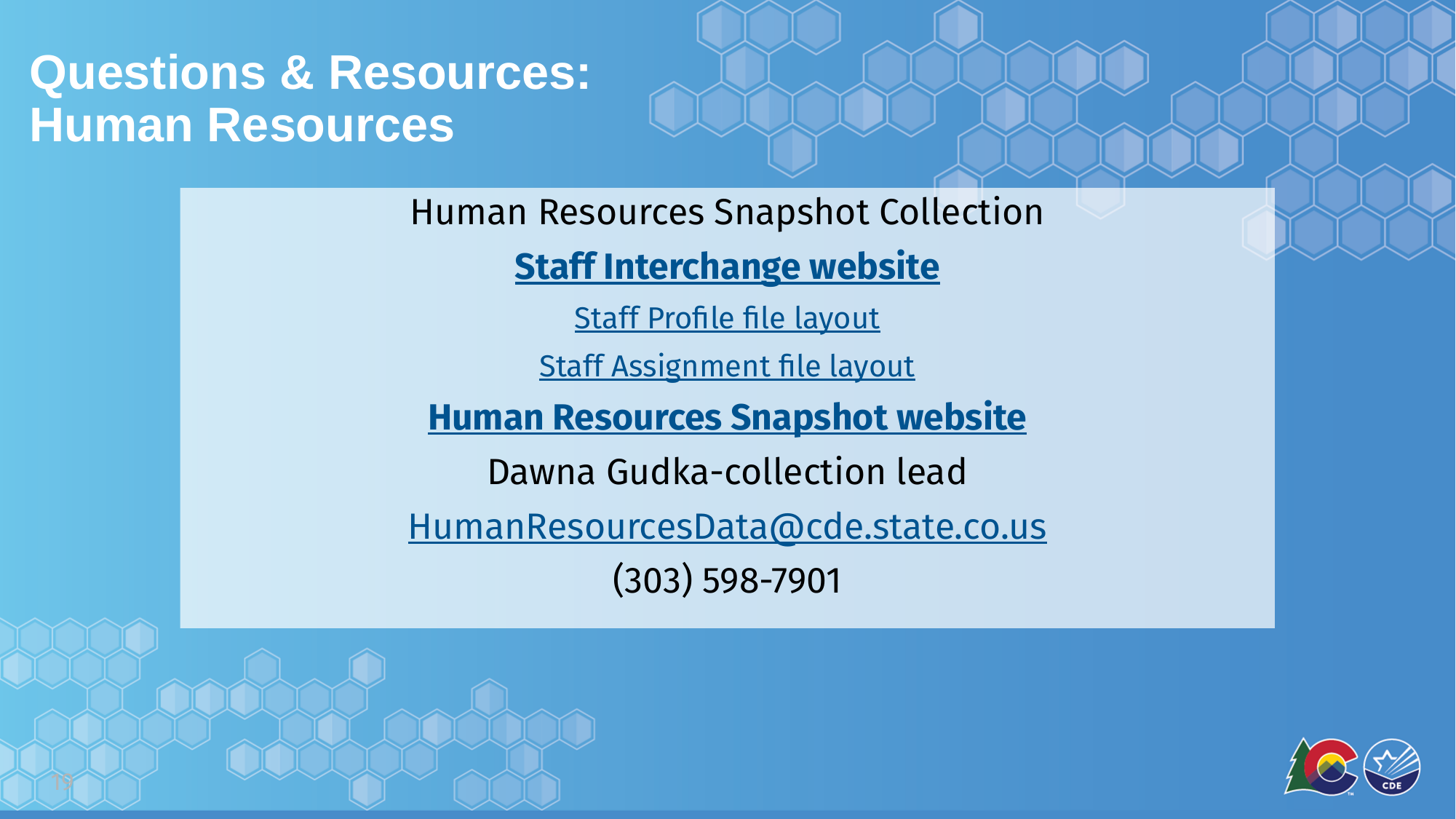

# Questions & Resources: Human Resources
Human Resources Snapshot Collection
Staff Interchange website
Staff Profile file layout
Staff Assignment file layout
Human Resources Snapshot website
Dawna Gudka-collection lead
HumanResourcesData@cde.state.co.us
(303) 598-7901

19